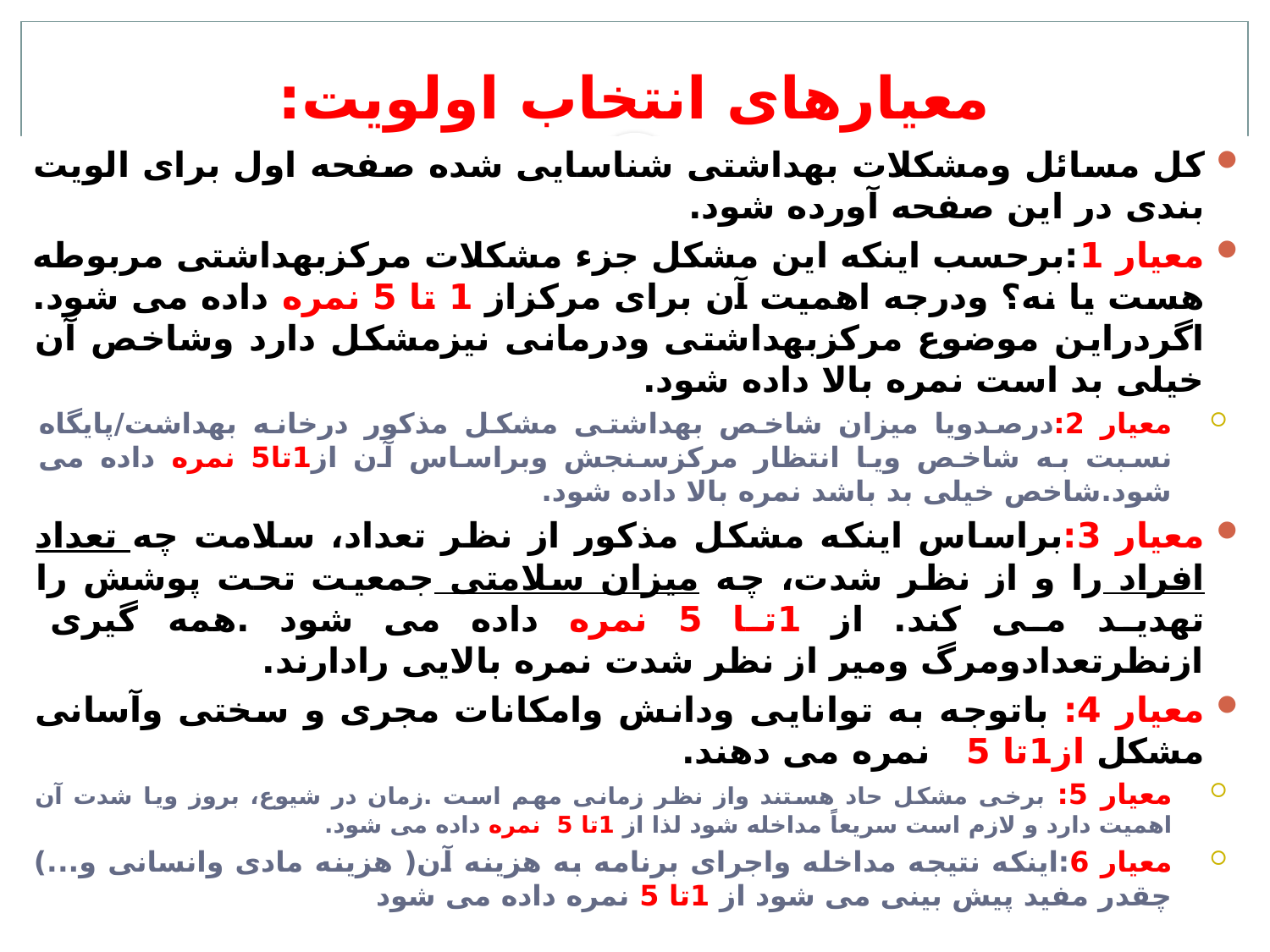

# معیارهای انتخاب اولویت:
کل مسائل ومشکلات بهداشتی شناسایی شده صفحه اول برای الویت بندی در این صفحه آورده شود.
معیار 1:برحسب اینکه این مشکل جزء مشکلات مرکزبهداشتی مربوطه هست یا نه؟ ودرجه اهمیت آن برای مرکزاز 1 تا 5 نمره داده می شود. اگردراین موضوع مرکزبهداشتی ودرمانی نیزمشکل دارد وشاخص آن خیلی بد است نمره بالا داده شود.
معیار 2:درصدویا میزان شاخص بهداشتی مشکل مذکور درخانه بهداشت/پایگاه نسبت به شاخص ویا انتظار مرکزسنجش وبراساس آن از1تا5 نمره داده می شود.شاخص خیلی بد باشد نمره بالا داده شود.
معیار 3:براساس اینکه مشکل مذکور از نظر تعداد، سلامت چه تعداد افراد را و از نظر شدت، چه میزان سلامتی جمعیت تحت پوشش را تهدید می کند. از 1تا 5 نمره داده می شود .همه گیری ازنظرتعدادومرگ ومیر از نظر شدت نمره بالایی رادارند.
معیار 4: باتوجه به توانایی ودانش وامکانات مجری و سختی وآسانی مشکل از1تا 5   نمره می دهند.
معیار 5: برخی مشکل حاد هستند واز نظر زمانی مهم است .زمان در شیوع، بروز ویا شدت آن اهمیت دارد و لازم است سریعاً مداخله شود لذا از 1تا 5  نمره داده می شود.
معیار 6:اینکه نتیجه مداخله واجرای برنامه به هزینه آن( هزینه مادی وانسانی و...) چقدر مفید پیش بینی می شود از 1تا 5 نمره داده می شود